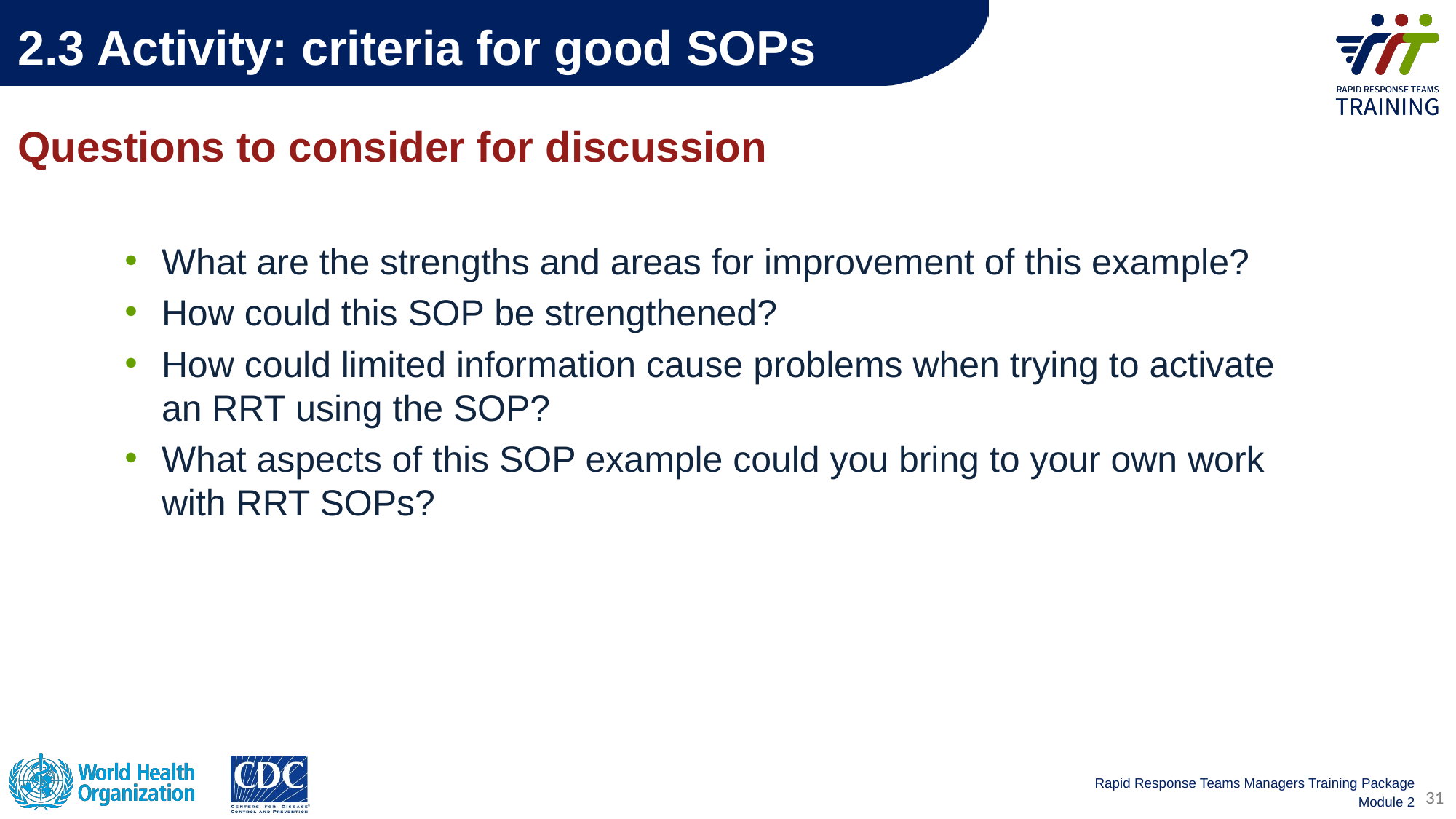

2.3 Activity: criteria for good SOPs
# Questions to consider for discussion
What are the strengths and areas for improvement of this example?
How could this SOP be strengthened?
How could limited information cause problems when trying to activate an RRT using the SOP?
What aspects of this SOP example could you bring to your own work with RRT SOPs?

31